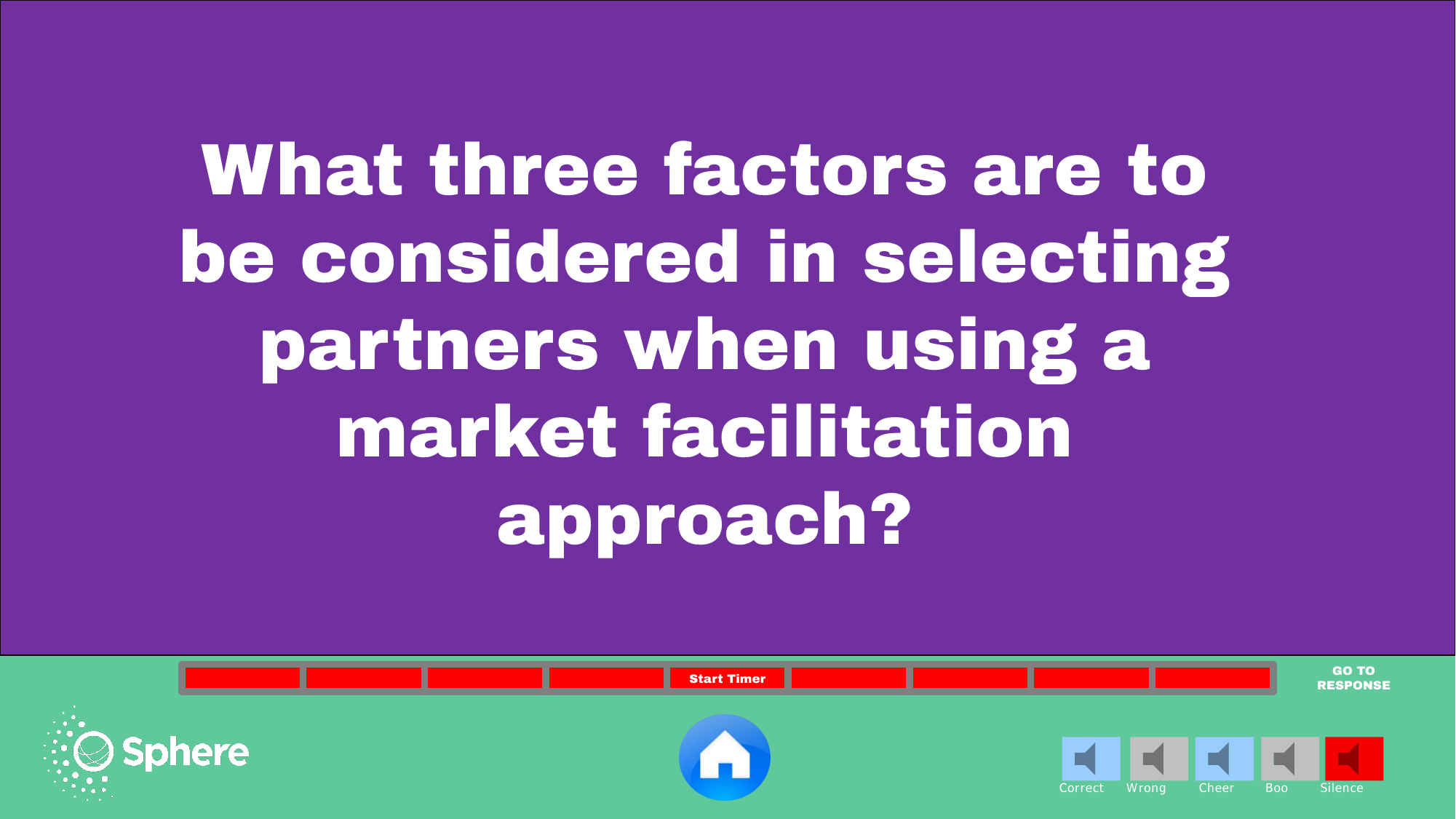

What three factors are to be considered in selecting partners when using a market facilitation approach?